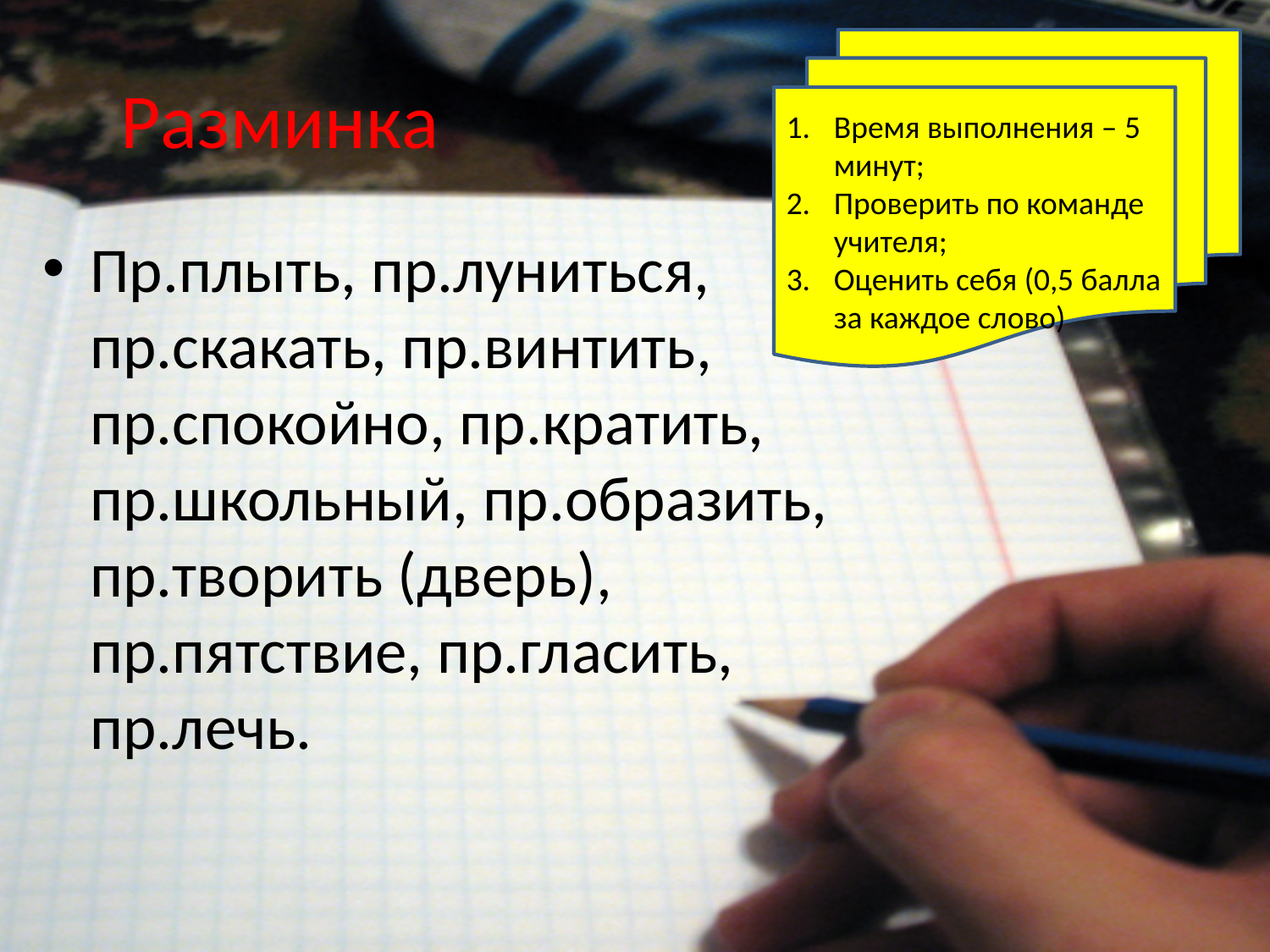

Время выполнения – 5 минут;
Проверить по команде учителя;
Оценить себя (0,5 балла за каждое слово)
# Разминка
Пр.плыть, пр.луниться, пр.скакать, пр.винтить, пр.спокойно, пр.кратить, пр.школьный, пр.образить, пр.творить (дверь), пр.пятствие, пр.гласить, пр.лечь.